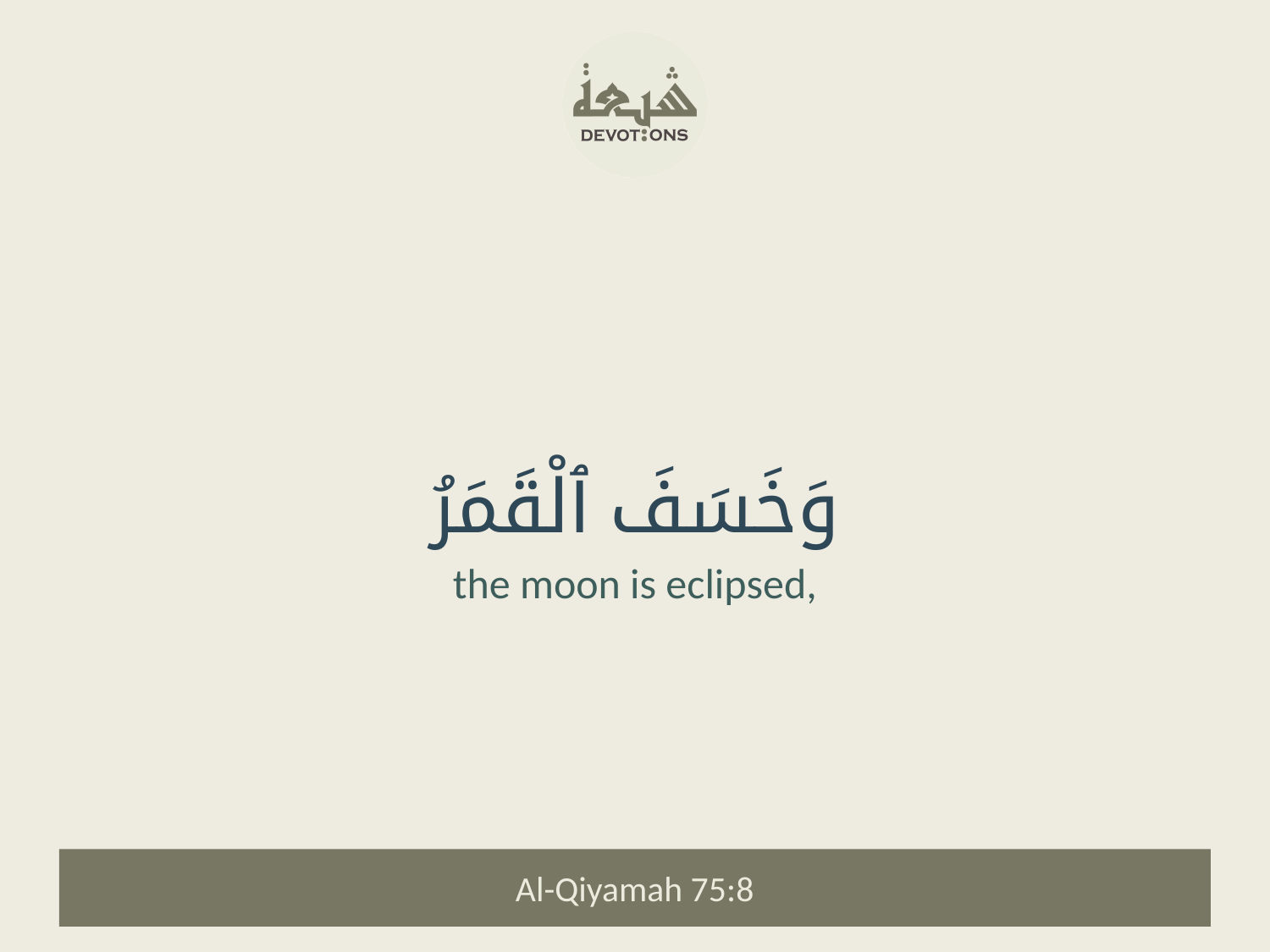

وَخَسَفَ ٱلْقَمَرُ
the moon is eclipsed,
Al-Qiyamah 75:8